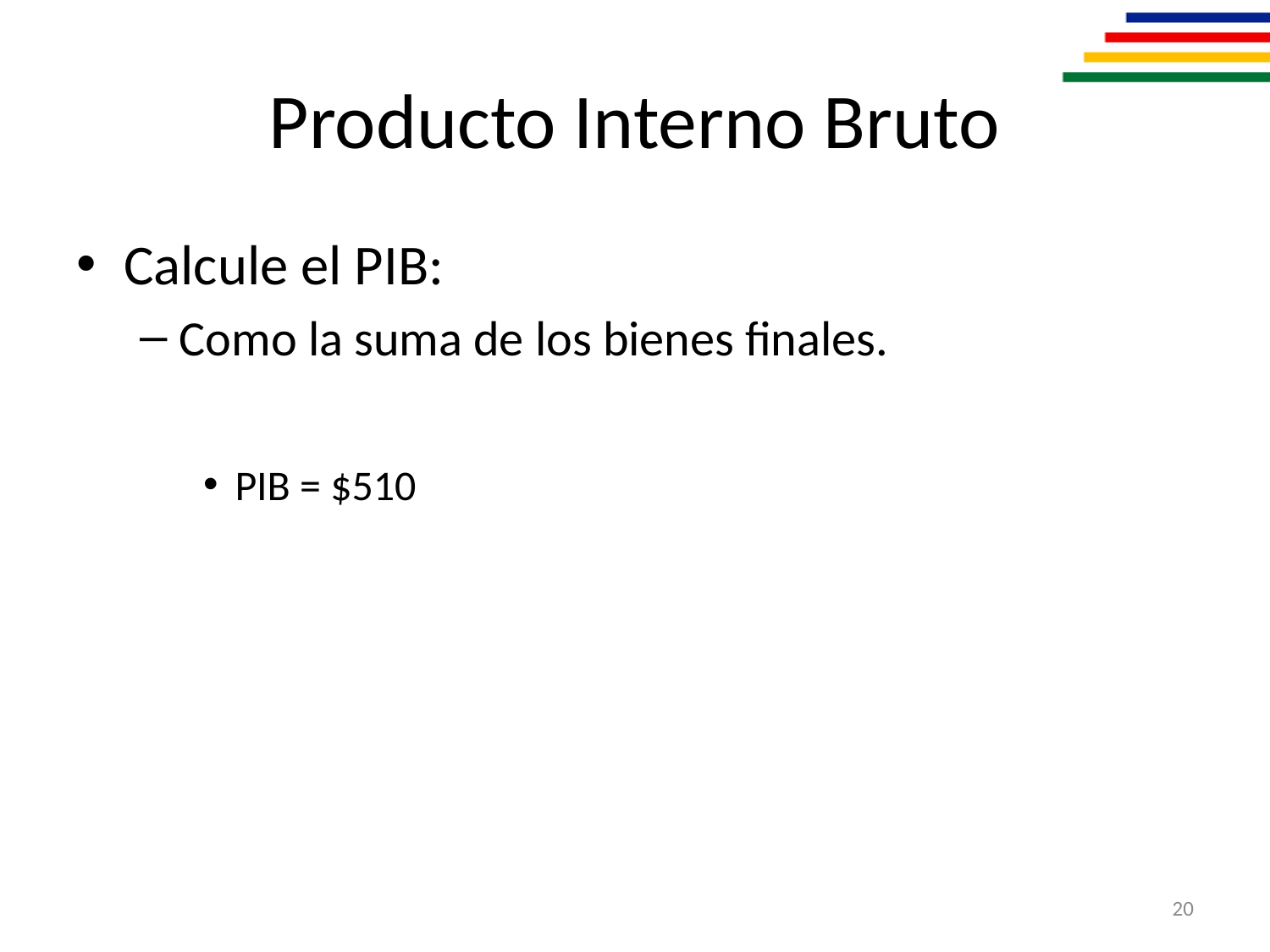

# Producto Interno Bruto
Calcule el PIB:
Como la suma de los bienes finales.

PIB = $510
20